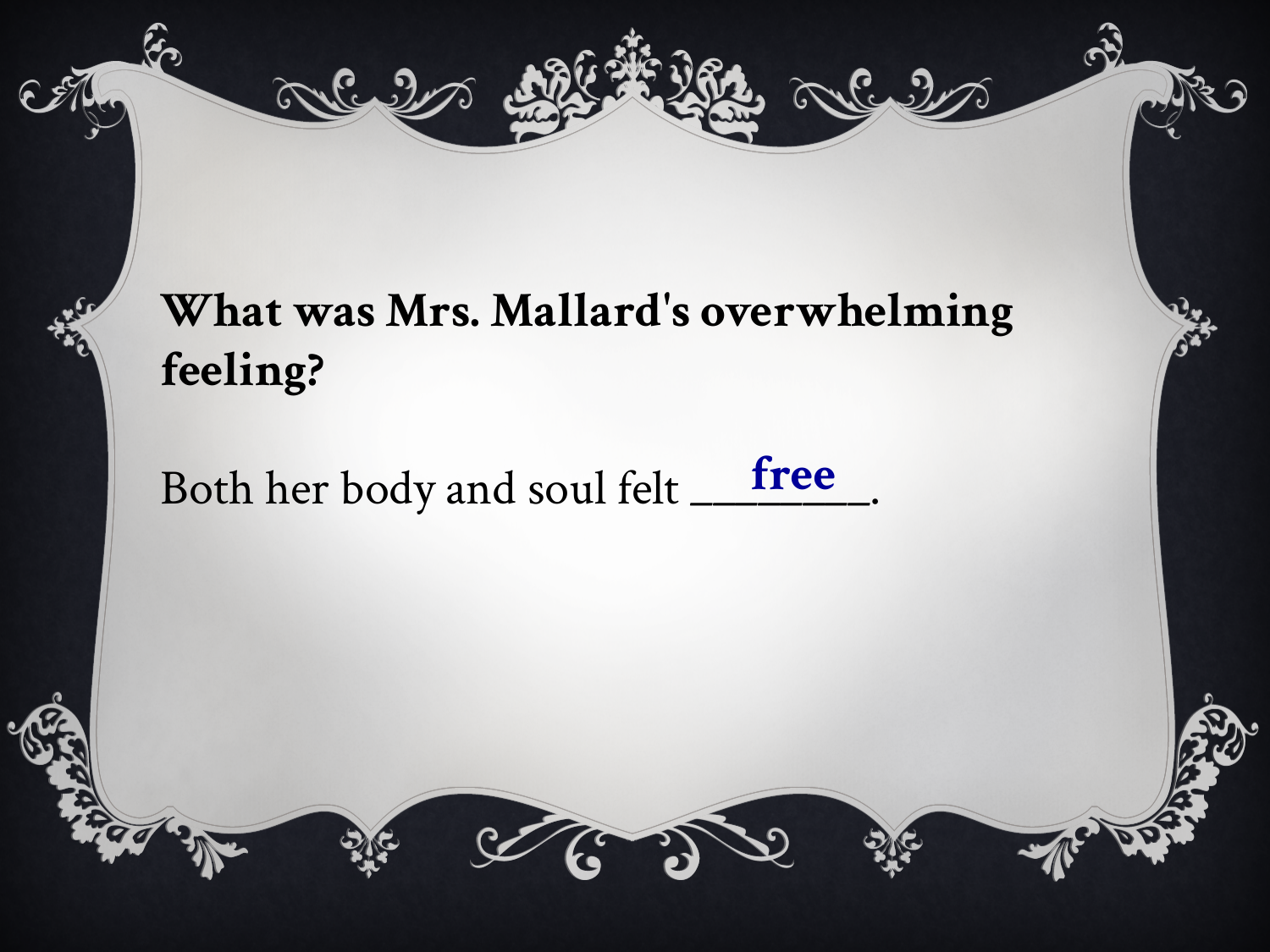

What was Mrs. Mallard's overwhelming feeling?

Both her body and soul felt ________.
free